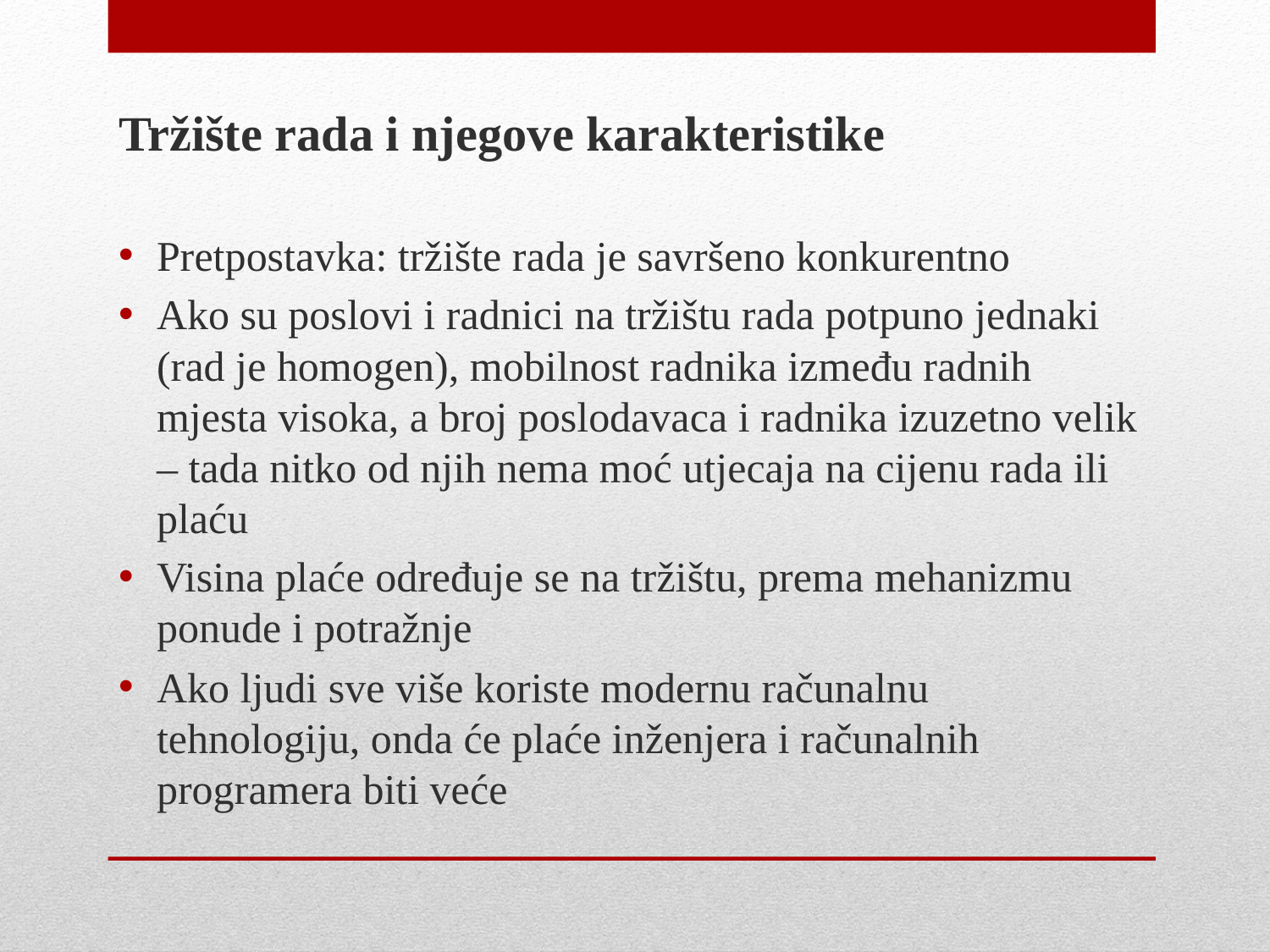

Tržište rada i njegove karakteristike

Pretpostavka: tržište rada je savršeno konkurentno
Ako su poslovi i radnici na tržištu rada potpuno jednaki (rad je homogen), mobilnost radnika između radnih mjesta visoka, a broj poslodavaca i radnika izuzetno velik – tada nitko od njih nema moć utjecaja na cijenu rada ili plaću
Visina plaće određuje se na tržištu, prema mehanizmu ponude i potražnje
Ako ljudi sve više koriste modernu računalnu tehnologiju, onda će plaće inženjera i računalnih programera biti veće